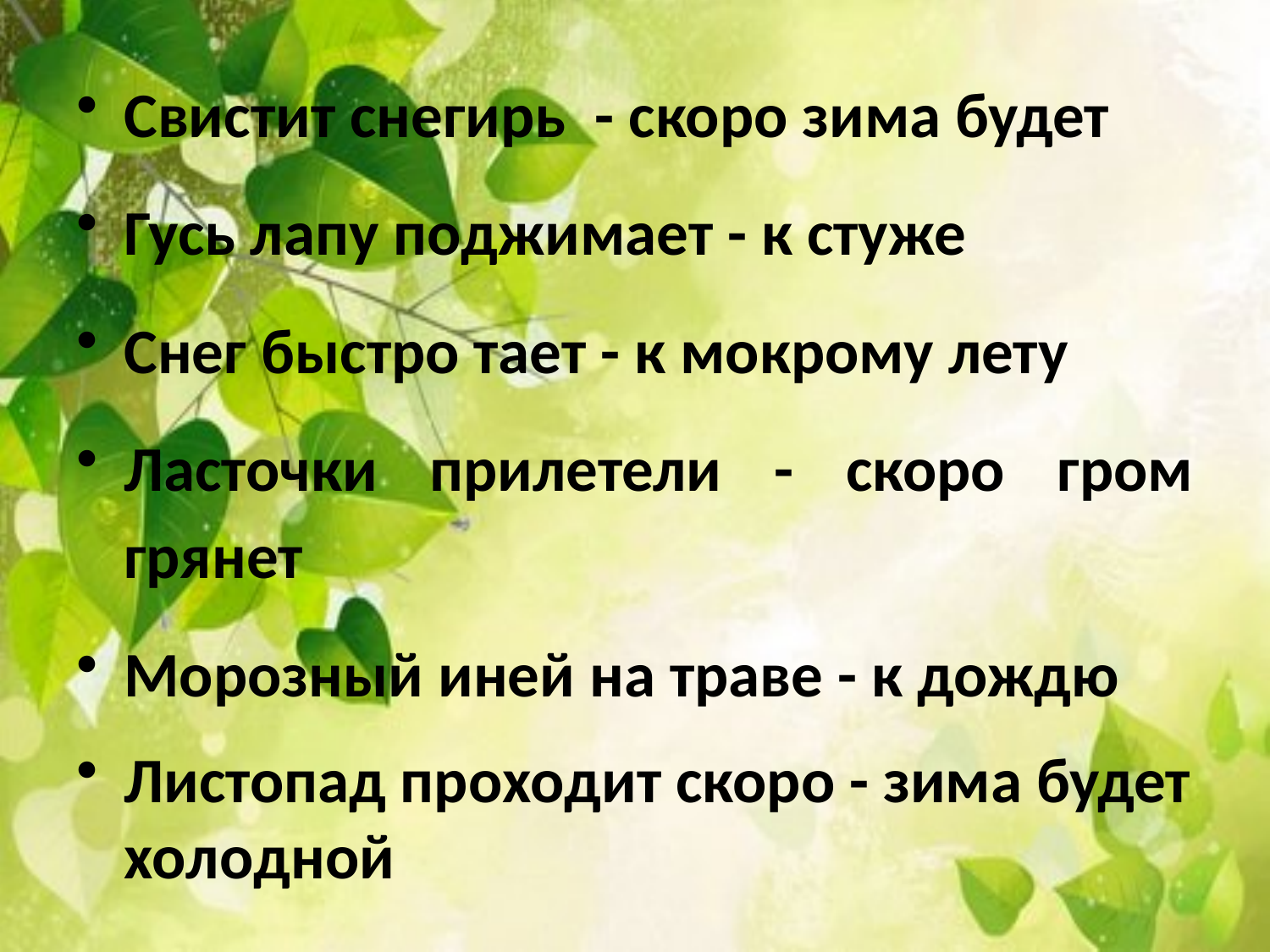

#
Свистит снегирь  - скоро зима будет
Гусь лапу поджимает - к стуже
Снег быстро тает - к мокрому лету
Ласточки прилетели - скоро гром грянет
Морозный иней на траве - к дождю
Листопад проходит скоро - зима будет холодной